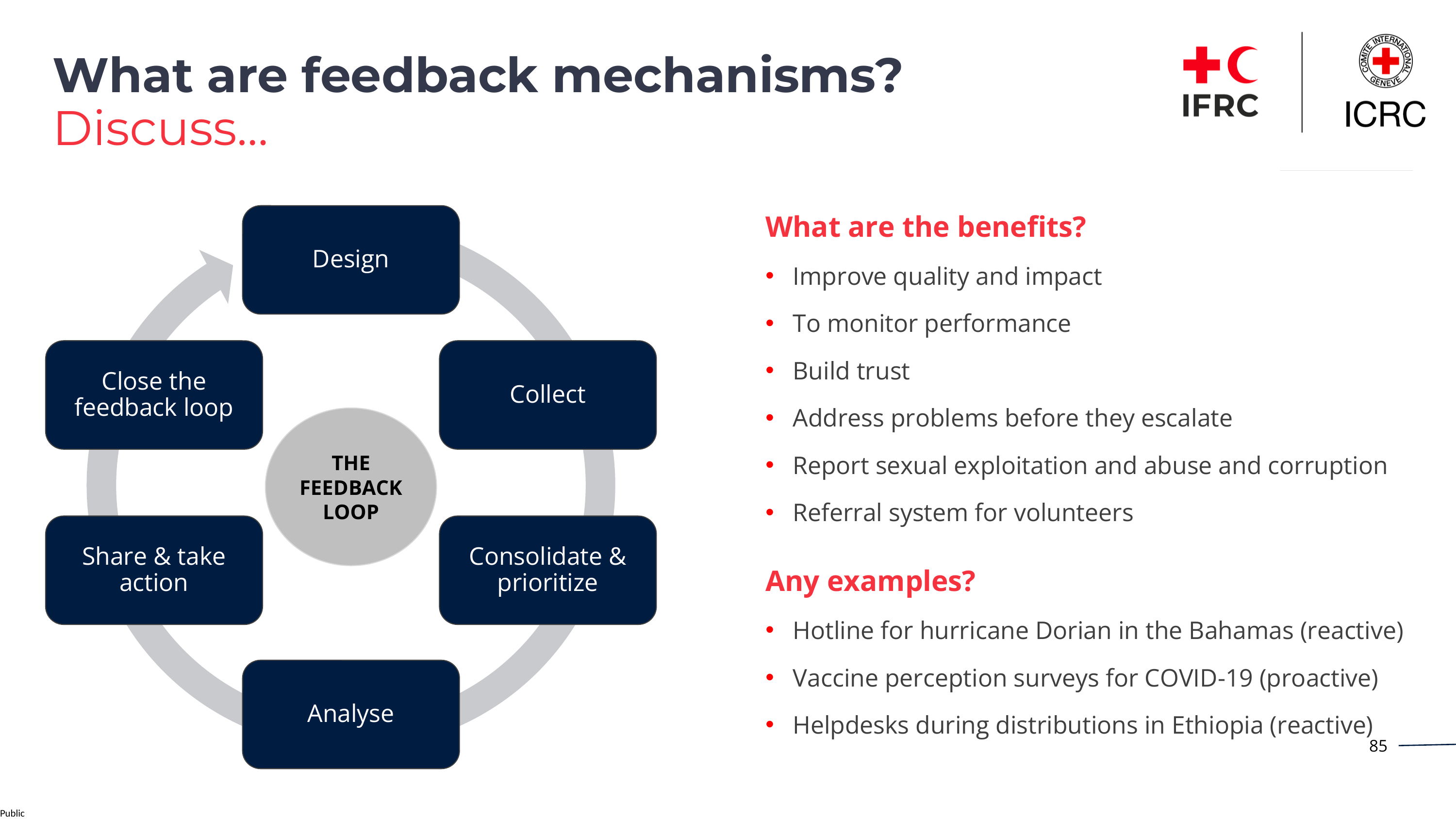

What are feedback mechanisms?
Discuss…

Design

Close the feedback loop
Collect

Share & take action
Consolidate & prioritize

Analyse
THE FEEDBACK LOOP
What are the benefits?
Improve quality and impact
To monitor performance
Build trust
Address problems before they escalate
Report sexual exploitation and abuse and corruption
Referral system for volunteers
Any examples?
Hotline for hurricane Dorian in the Bahamas (reactive)
Vaccine perception surveys for COVID-19 (proactive)
Helpdesks during distributions in Ethiopia (reactive)